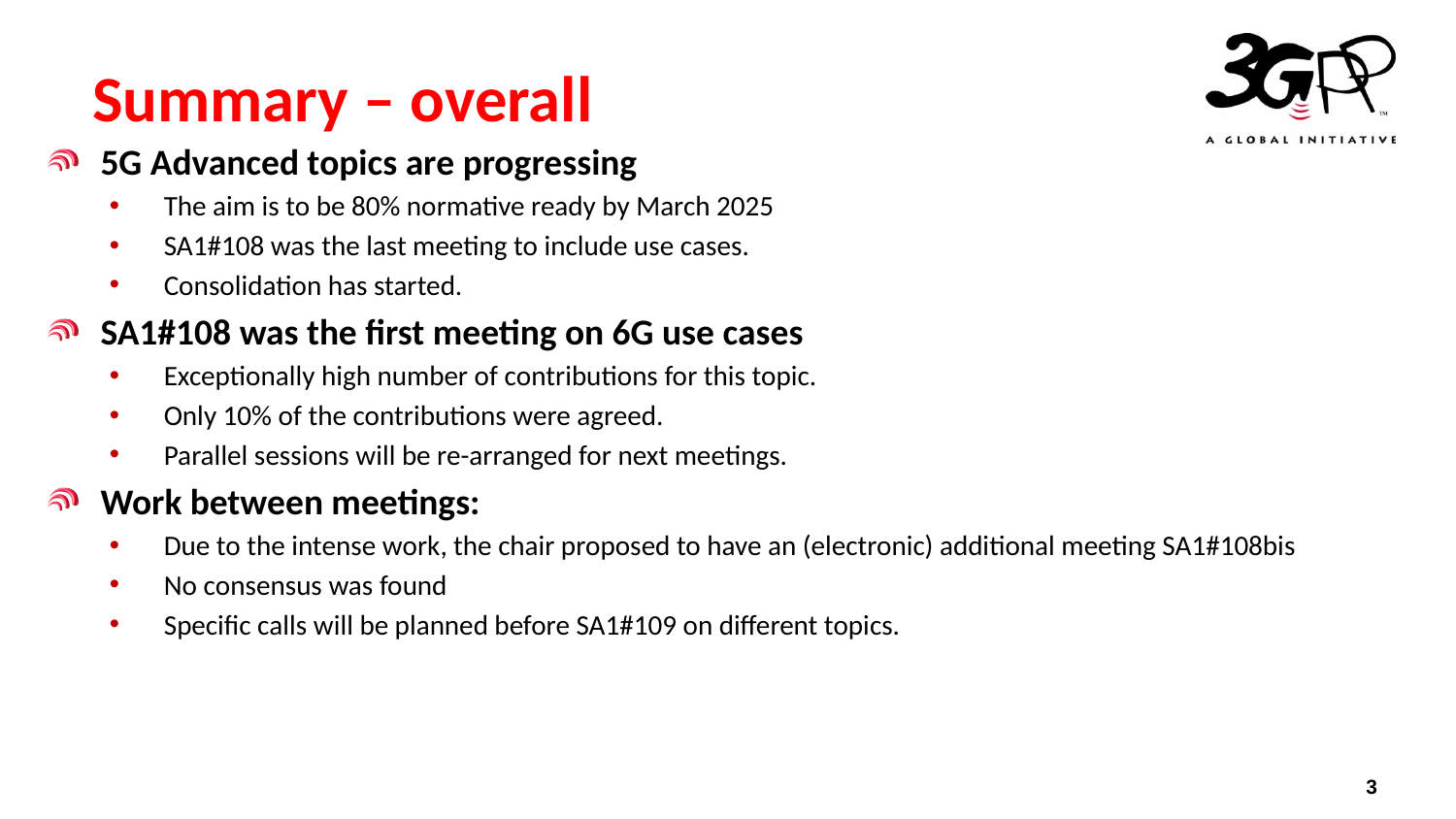

# Summary – overall
5G Advanced topics are progressing
The aim is to be 80% normative ready by March 2025
SA1#108 was the last meeting to include use cases.
Consolidation has started.
SA1#108 was the first meeting on 6G use cases
Exceptionally high number of contributions for this topic.
Only 10% of the contributions were agreed.
Parallel sessions will be re-arranged for next meetings.
Work between meetings:
Due to the intense work, the chair proposed to have an (electronic) additional meeting SA1#108bis
No consensus was found
Specific calls will be planned before SA1#109 on different topics.